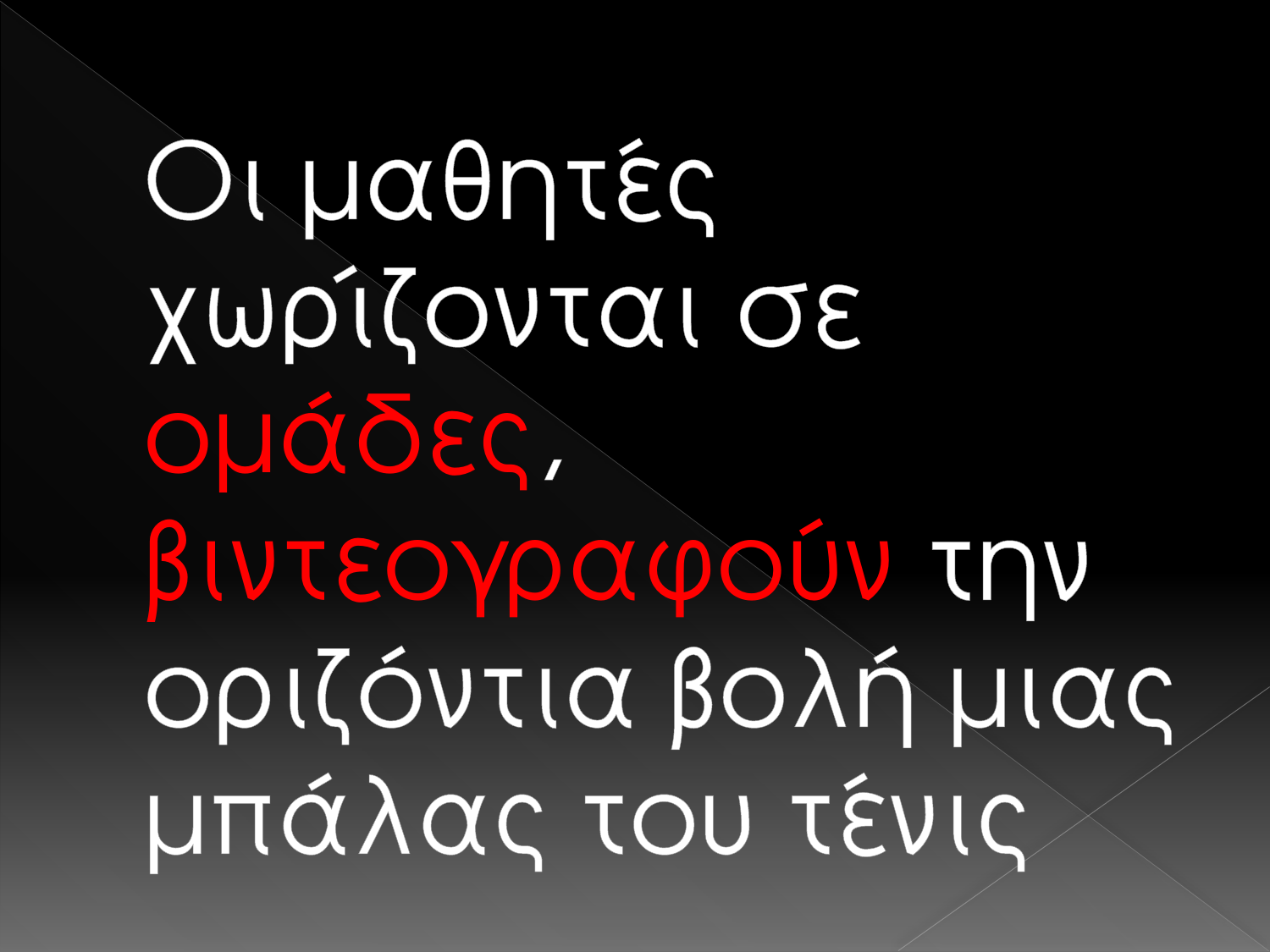

# Οι μαθητές χωρίζονται σε ομάδες, βιντεογραφούν την οριζόντια βολή μιας μπάλας του τένις